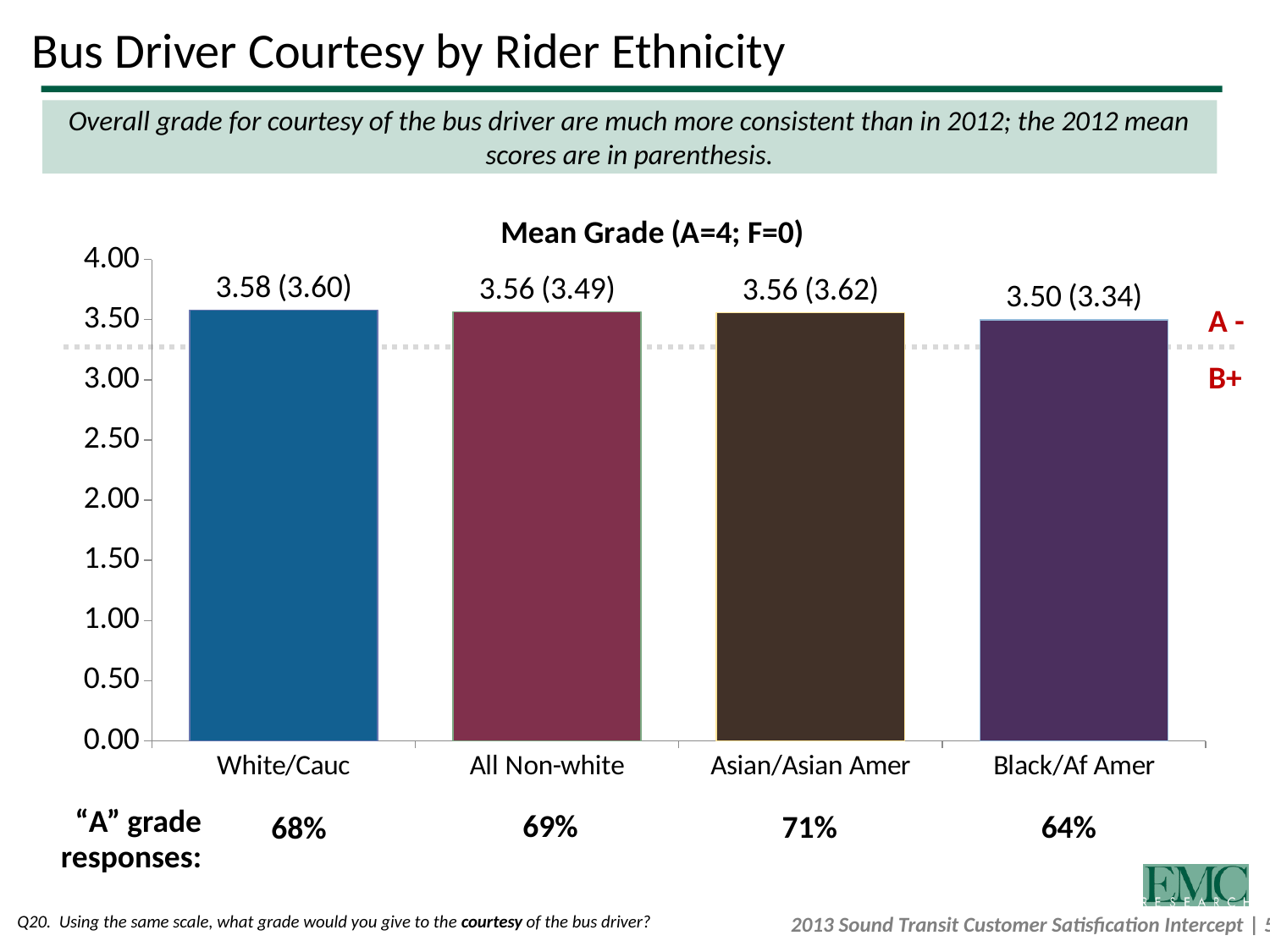

# Bus Driver Courtesy by Rider Ethnicity
Overall grade for courtesy of the bus driver are much more consistent than in 2012; the 2012 mean scores are in parenthesis.

### Chart: Mean Grade (A=4; F=0)

| Category | Overall |
|---|---|
| White/Cauc | 3.5771926215123933 |
| All Non-white | 3.5647952825004485 |
| Asian/Asian Amer | 3.556719110129408 |
| Black/Af Amer | 3.4969470391020607 |
A -
B+
“A” grade responses:
69%
71%
64%
68%
Q20.  Using the same scale, what grade would you give to the courtesy of the bus driver?